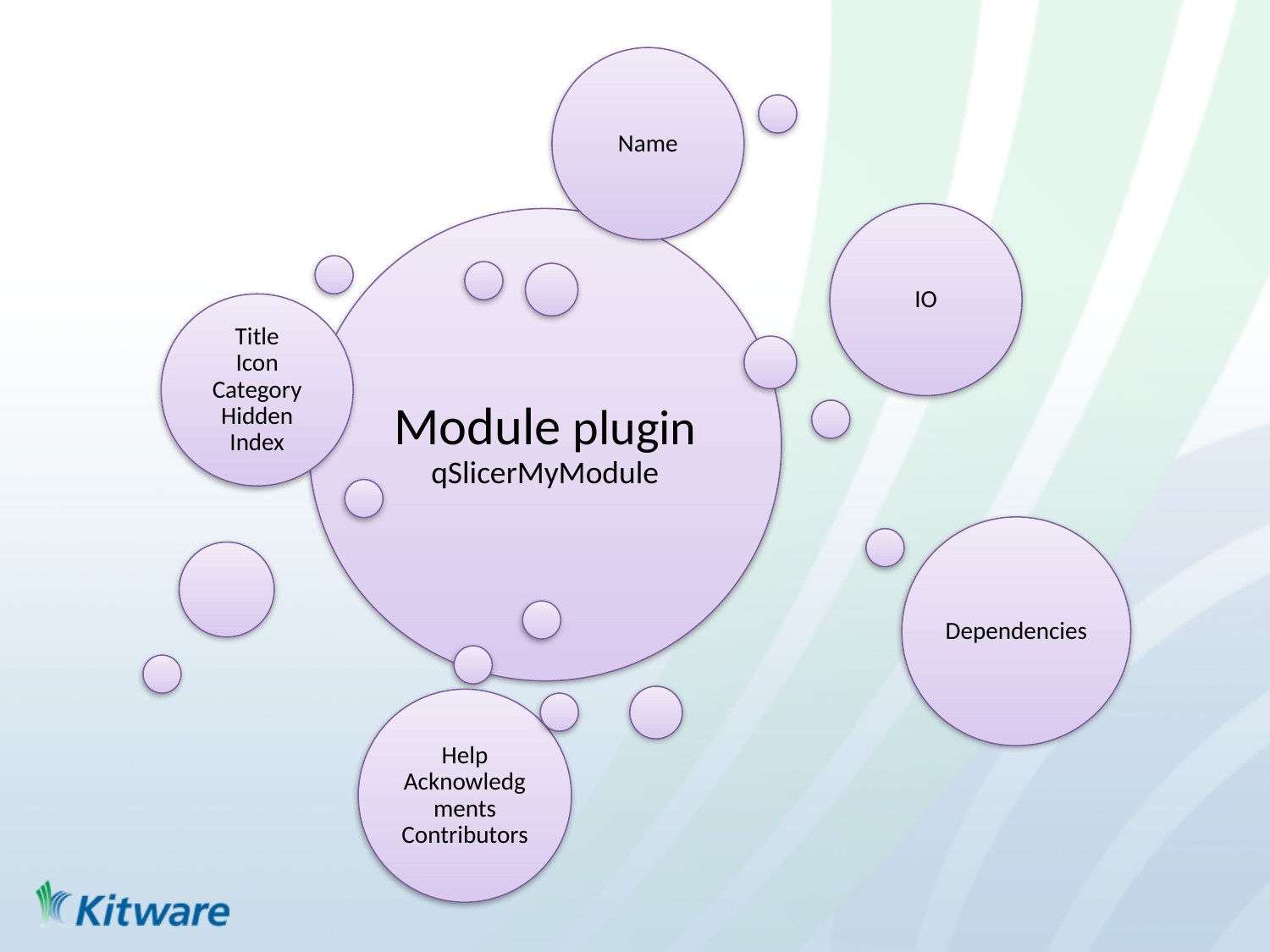

Module plugin qSlicerMyModule
Title
Icon
Category
Hidden
Index
IO
Dependencies
Help
Acknowledgments
Contributors
Name